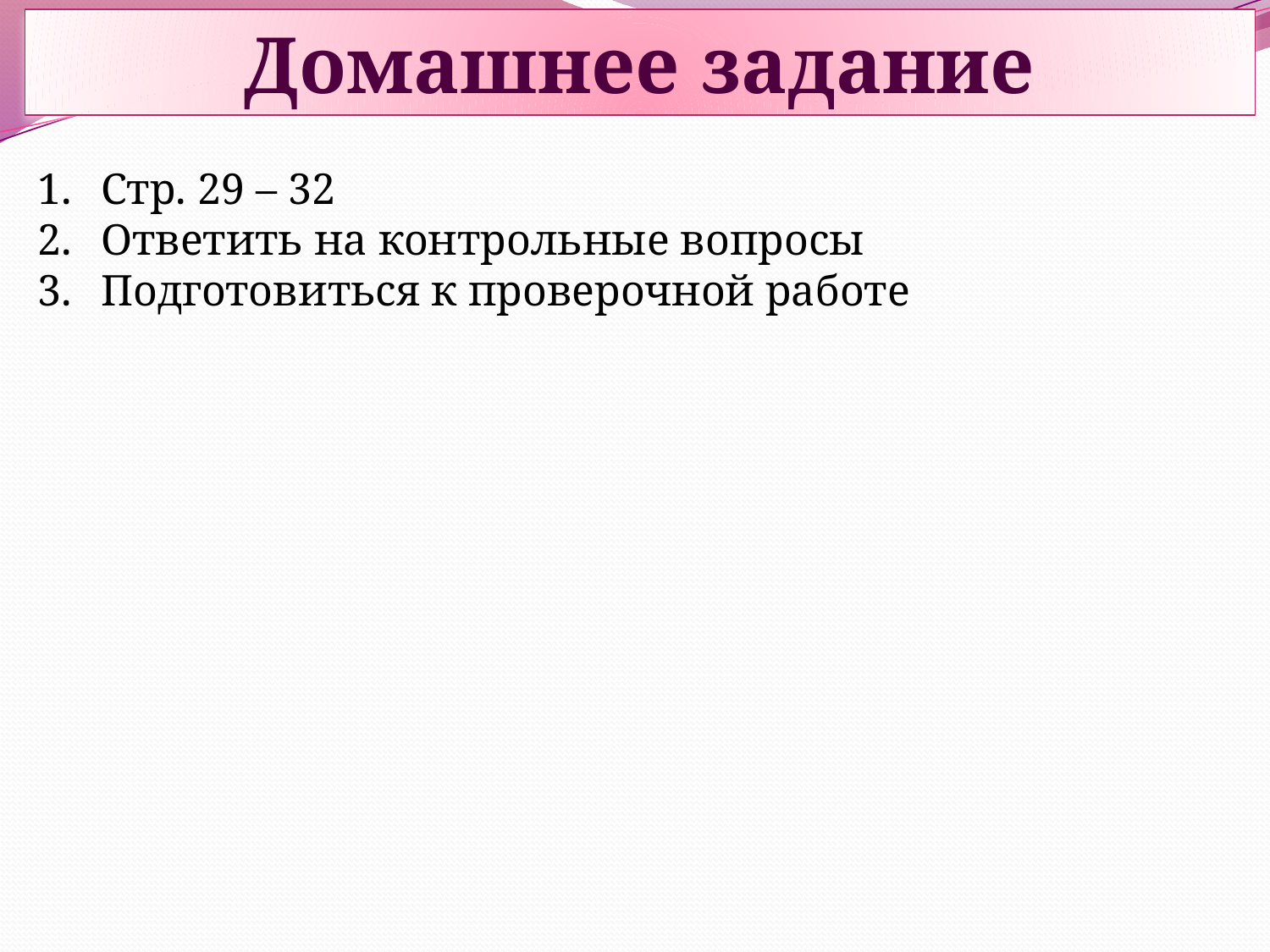

Домашнее задание
Стр. 29 – 32
Ответить на контрольные вопросы
Подготовиться к проверочной работе